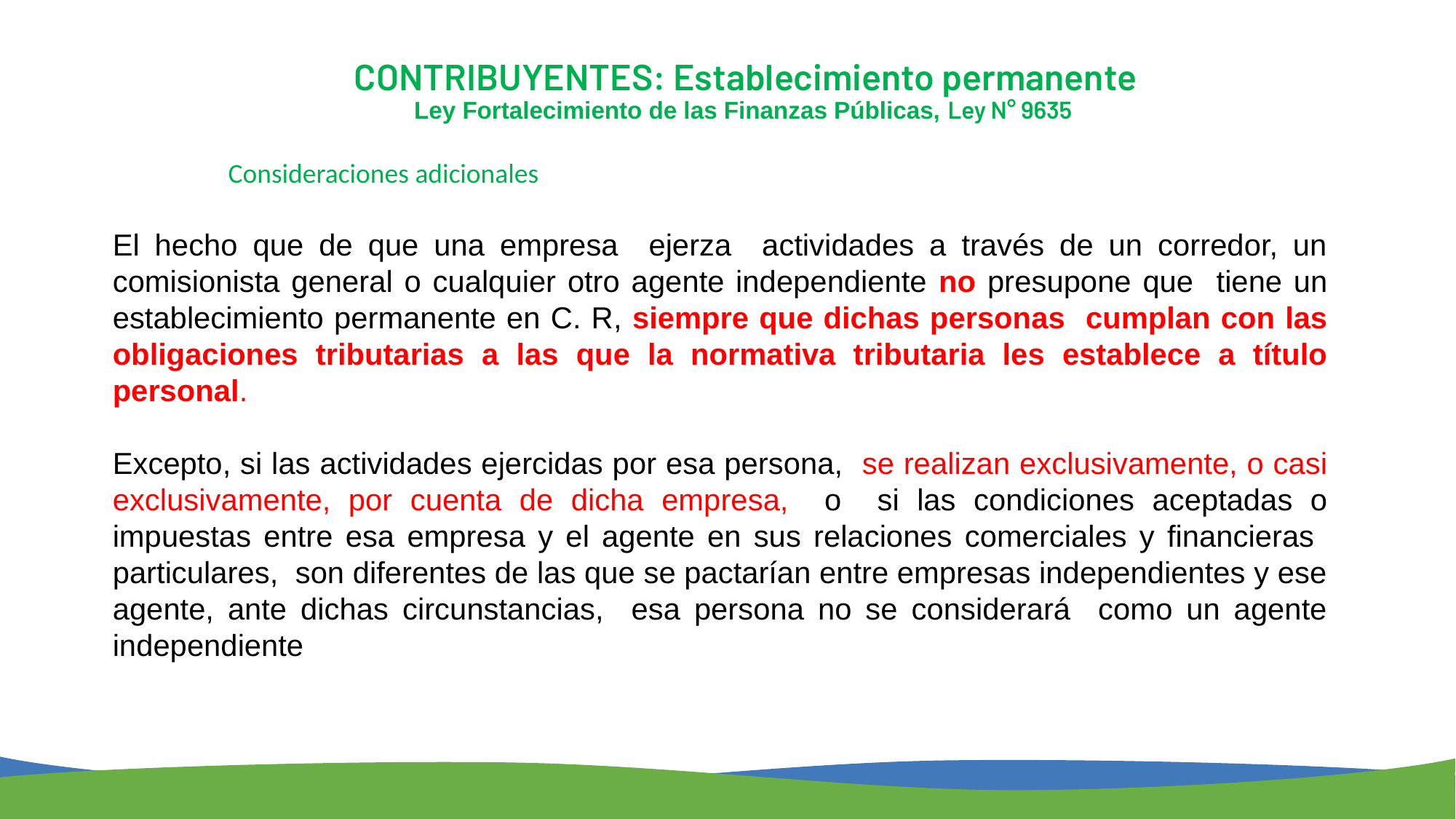

CONTRIBUYENTES: Establecimiento permanente
Ley Fortalecimiento de las Finanzas Públicas, Ley N° 9635
Consideraciones adicionales
El hecho que de que una empresa  ejerza  actividades a través de un corredor, un comisionista general o cualquier otro agente independiente no presupone que  tiene un establecimiento permanente en C. R, siempre que dichas personas  cumplan con las obligaciones tributarias a las que la normativa tributaria les establece a título personal.

Excepto, si las actividades ejercidas por esa persona,  se realizan exclusivamente, o casi exclusivamente, por cuenta de dicha empresa,  o  si las condiciones aceptadas o impuestas entre esa empresa y el agente en sus relaciones comerciales y financieras  particulares,  son diferentes de las que se pactarían entre empresas independientes y ese agente, ante dichas circunstancias,  esa persona no se considerará  como un agente independiente